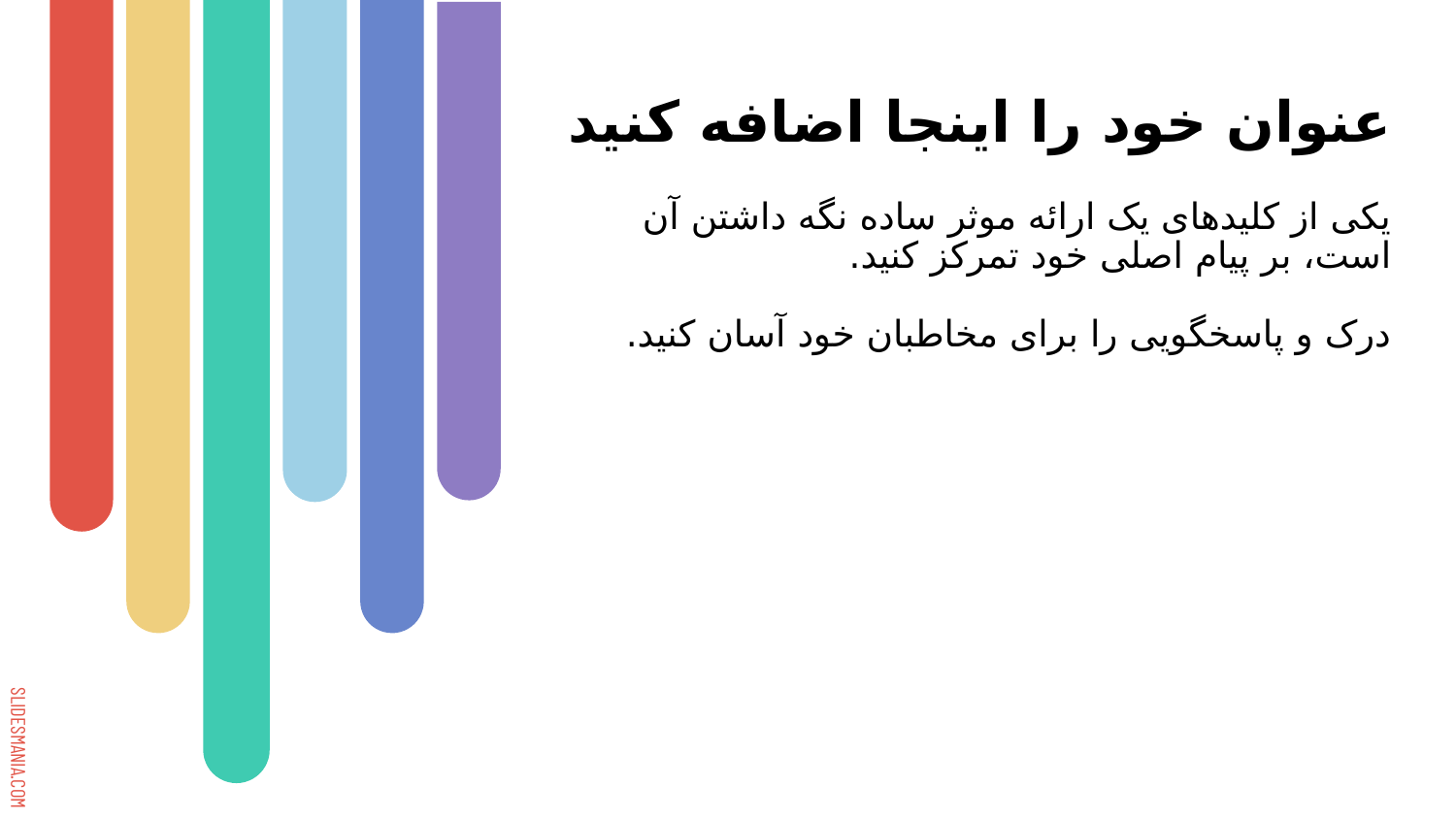

# عنوان خود را اینجا اضافه کنید
یکی از کلیدهای یک ارائه موثر ساده نگه داشتن آن است، بر پیام اصلی خود تمرکز کنید.

درک و پاسخگویی را برای مخاطبان خود آسان کنید.